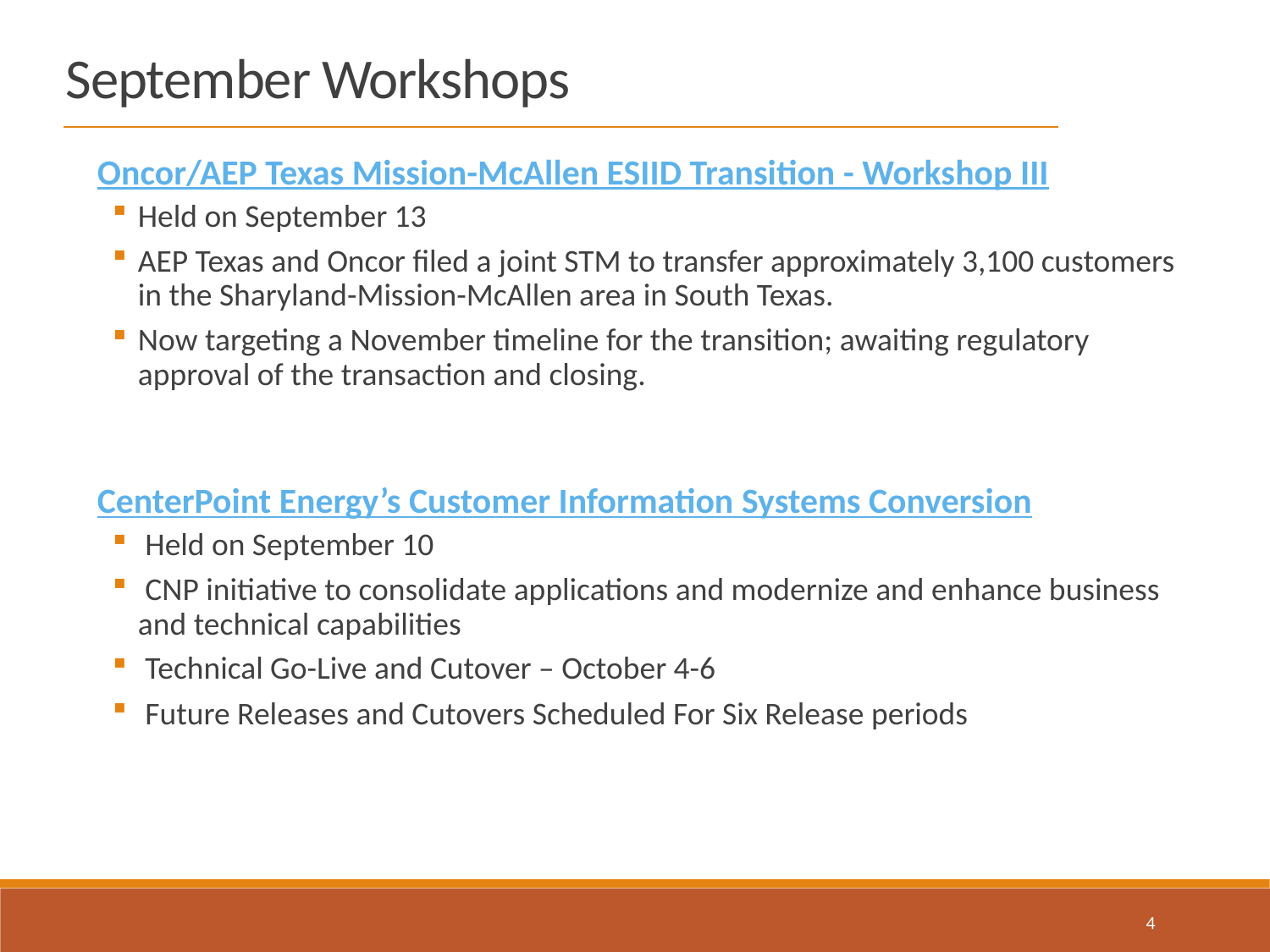

September Workshops

Oncor/AEP Texas Mission-McAllen ESIID Transition - Workshop III
Held on September 13
AEP Texas and Oncor filed a joint STM to transfer approximately 3,100 customers in the Sharyland-Mission-McAllen area in South Texas.
Now targeting a November timeline for the transition; awaiting regulatory approval of the transaction and closing.

CenterPoint Energy’s Customer Information Systems Conversion
 Held on September 10
 CNP initiative to consolidate applications and modernize and enhance business and technical capabilities
 Technical Go-Live and Cutover – October 4-6
 Future Releases and Cutovers Scheduled For Six Release periods

4